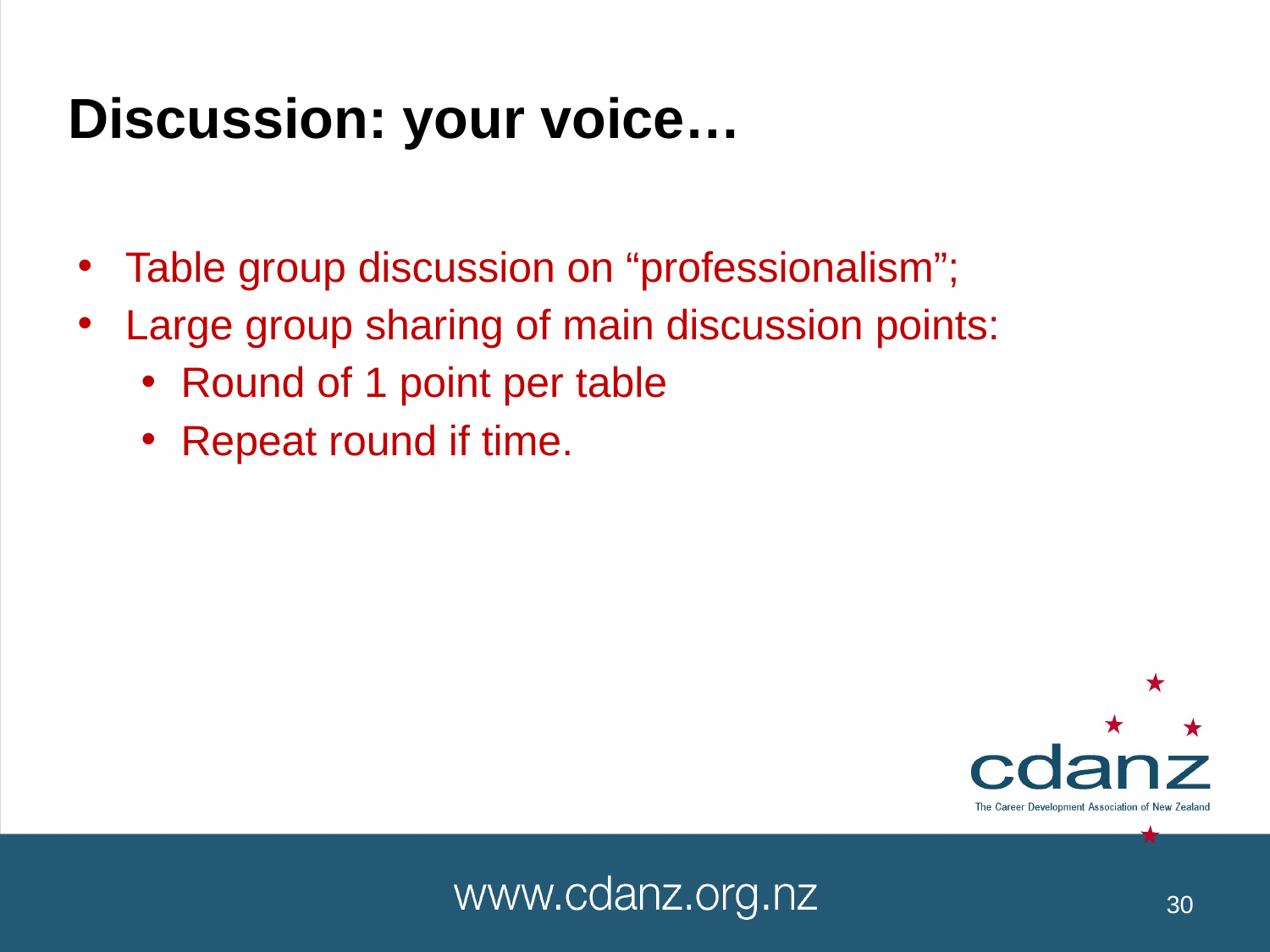

# Discussion: your voice…
Table group discussion on “professionalism”;
Large group sharing of main discussion points:
Round of 1 point per table
Repeat round if time.
30